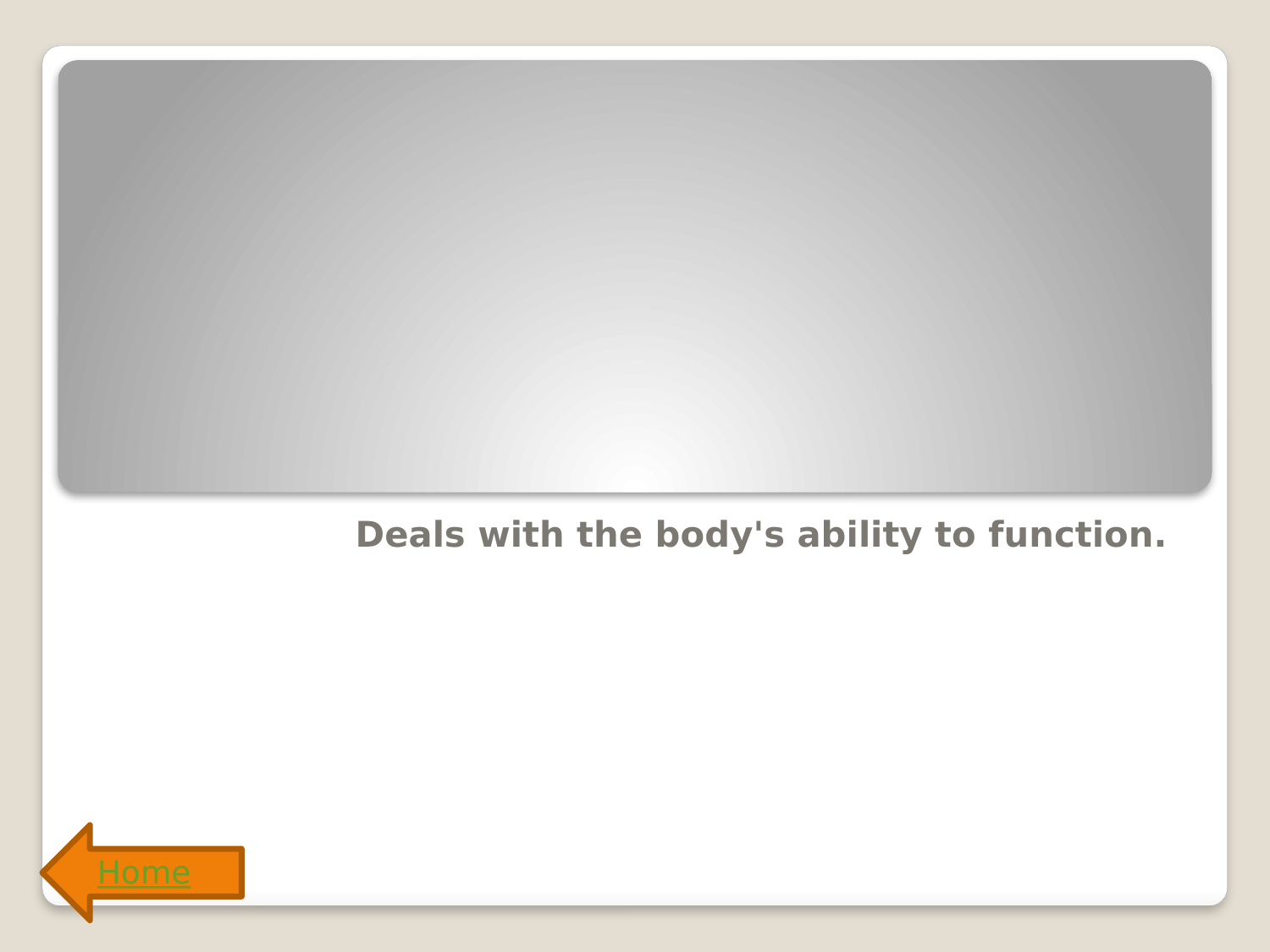

#
Deals with the body's ability to function.

Home